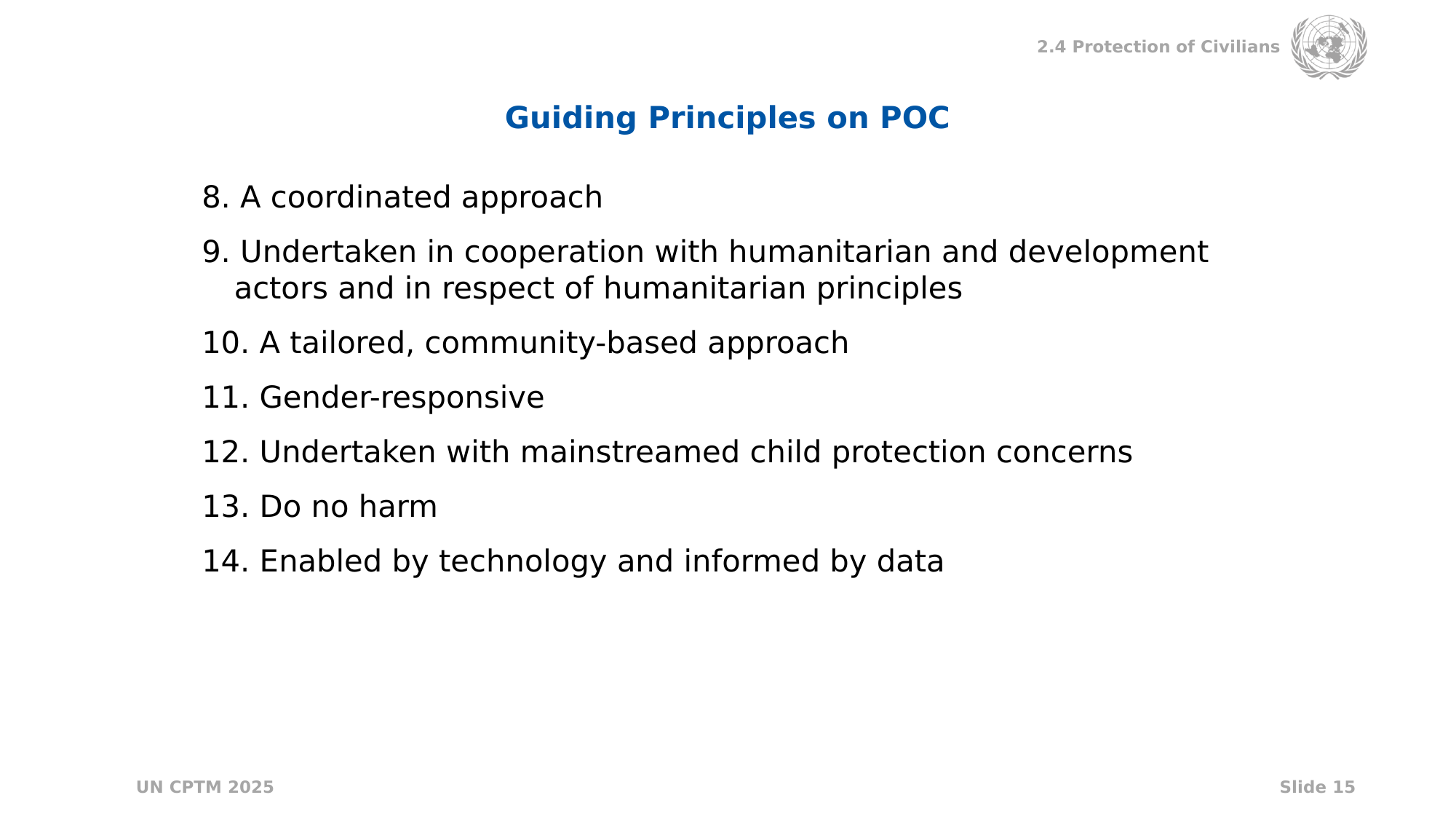

Guiding Principles on POC
8. A coordinated approach
9. Undertaken in cooperation with humanitarian and development actors and in respect of humanitarian principles
10. A tailored, community-based approach
11. Gender-responsive
12. Undertaken with mainstreamed child protection concerns
13. Do no harm
14. Enabled by technology and informed by data